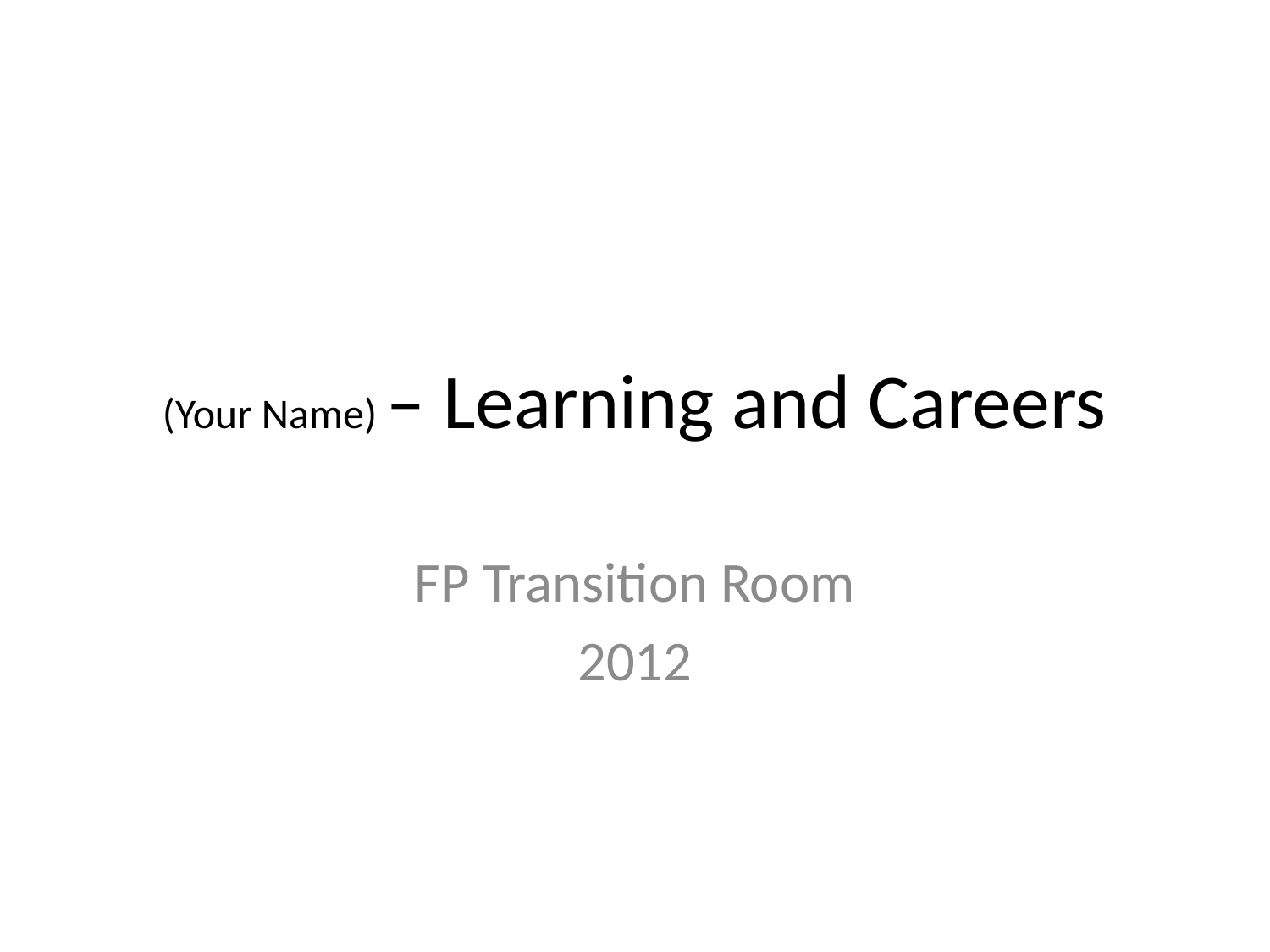

# (Your Name) – Learning and Careers
FP Transition Room
2012